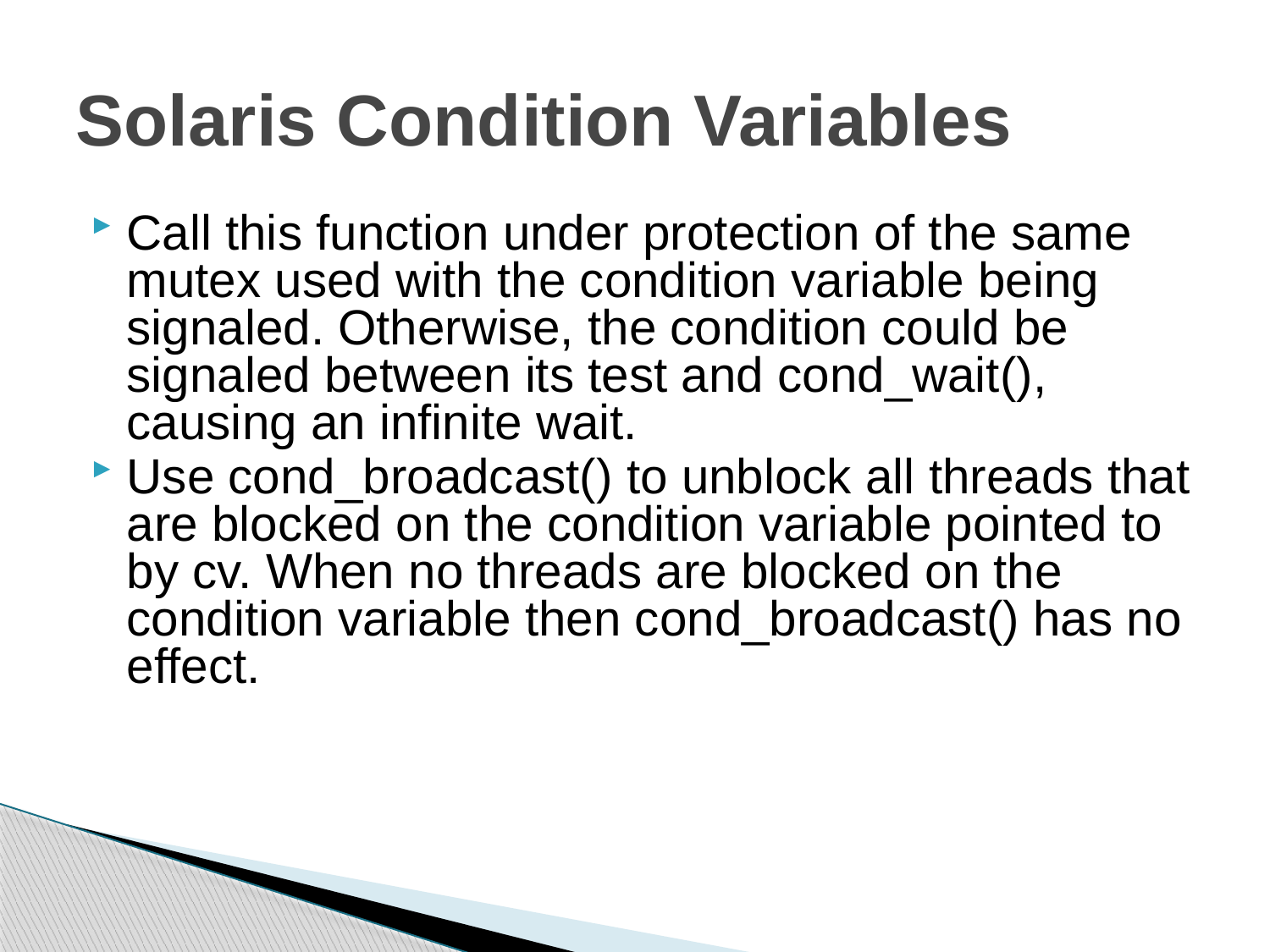

# Solaris Condition Variables
Call this function under protection of the same mutex used with the condition variable being signaled. Otherwise, the condition could be signaled between its test and cond_wait(), causing an infinite wait.
Use cond_broadcast() to unblock all threads that are blocked on the condition variable pointed to by cv. When no threads are blocked on the condition variable then cond_broadcast() has no effect.